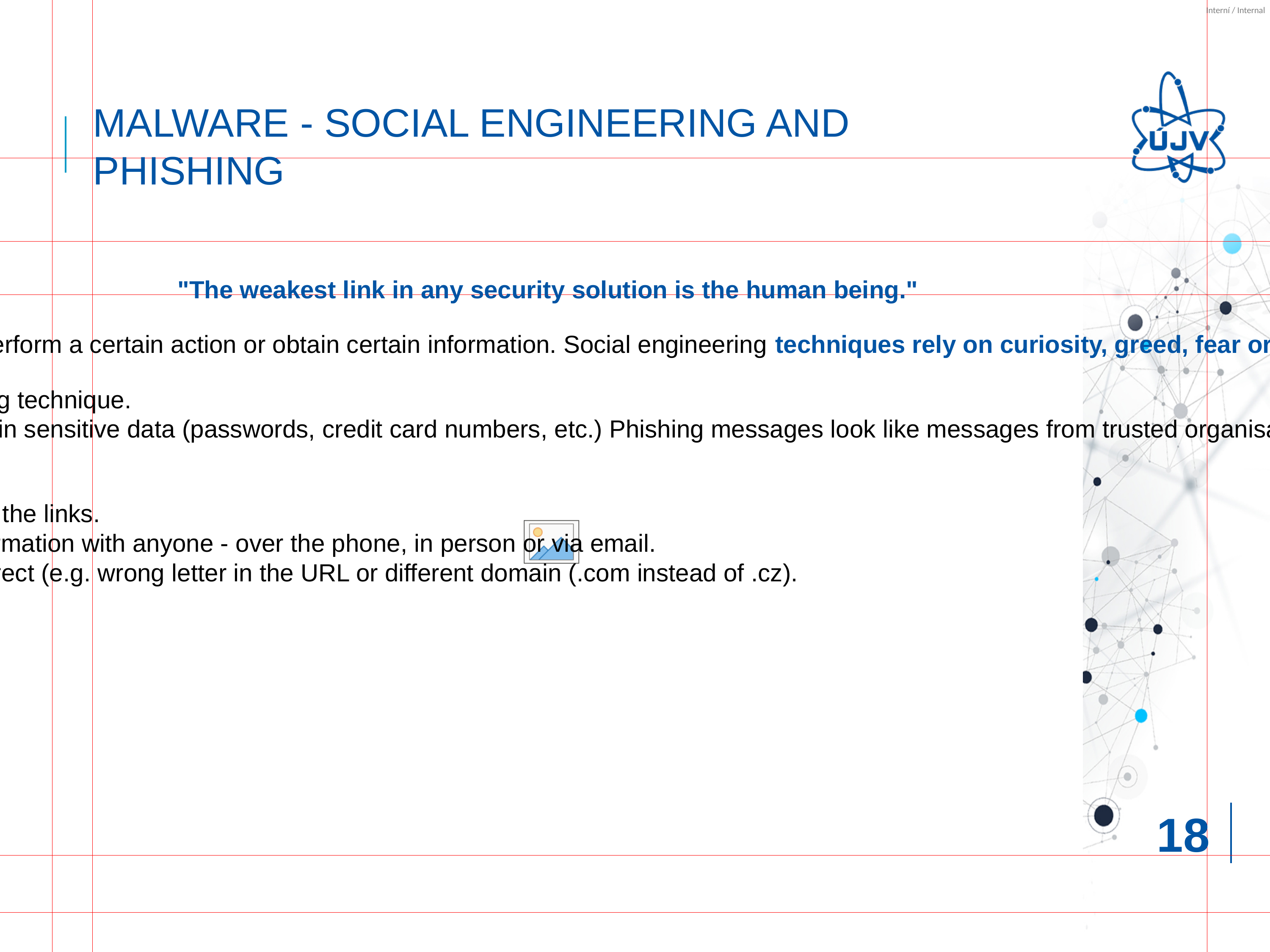

# Malware - Social Engineering and Phishing
Social Engineering
"The weakest link in any security solution is the human being."

A method of manipulating people in order to perform a certain action or obtain certain information. Social engineering techniques rely on curiosity, greed, fear or human envy.

Phishing is the most common social engineering technique.
It is mainly used in email communication to obtain sensitive data (passwords, credit card numbers, etc.) Phishing messages look like messages from trusted organisations (colleague, bank, PayPal).

Protection against phishing:
The basic rule is to check the sender and check the links.
Do not share your passwords and sensitive information with anyone - over the phone, in person or via email.
Check that the URL of the pages you visit is correct (e.g. wrong letter in the URL or different domain (.com instead of .cz).
Observe the rules of working with email safely.

18